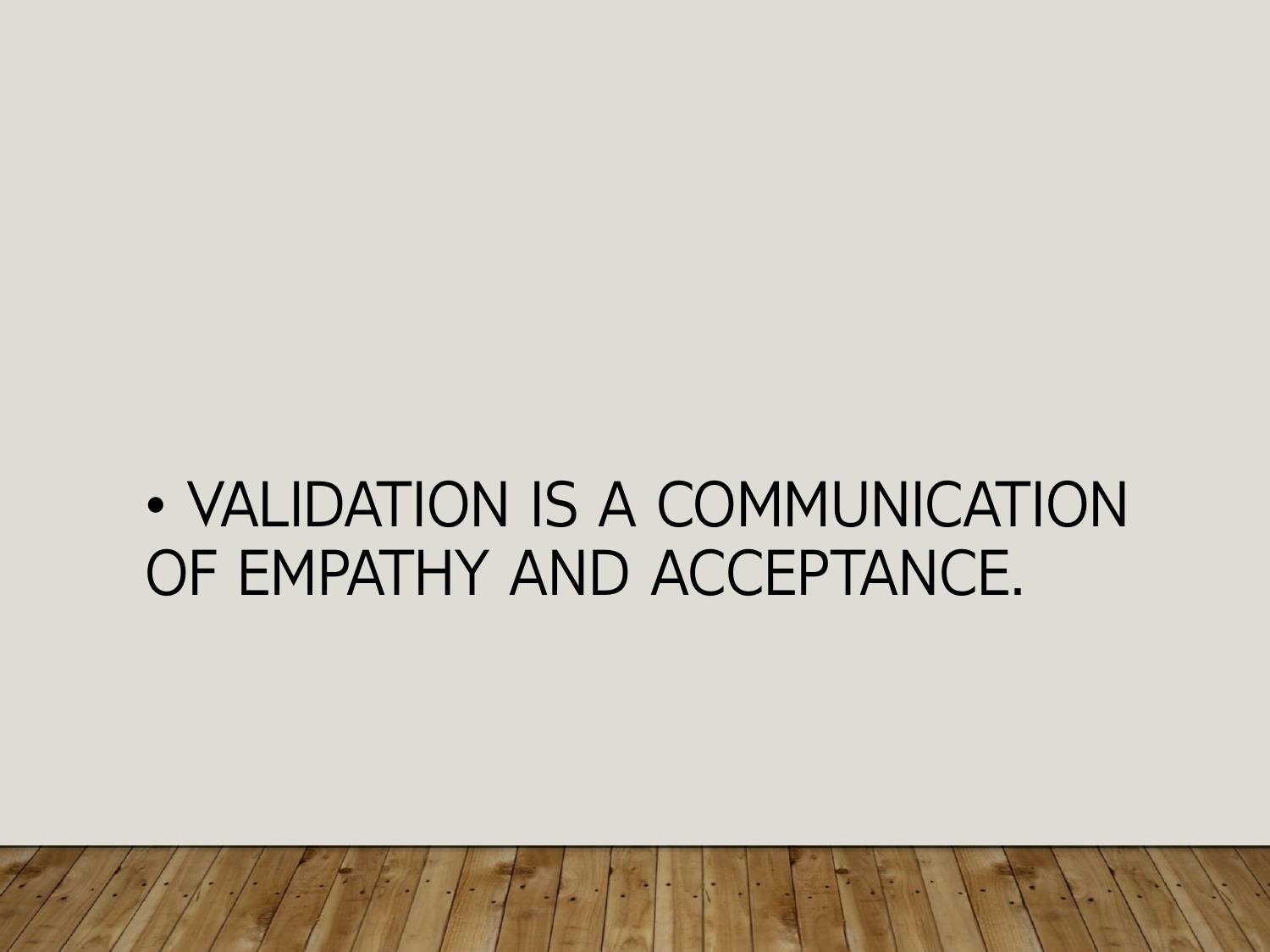

# • Validation is a communication of empathy and acceptance.